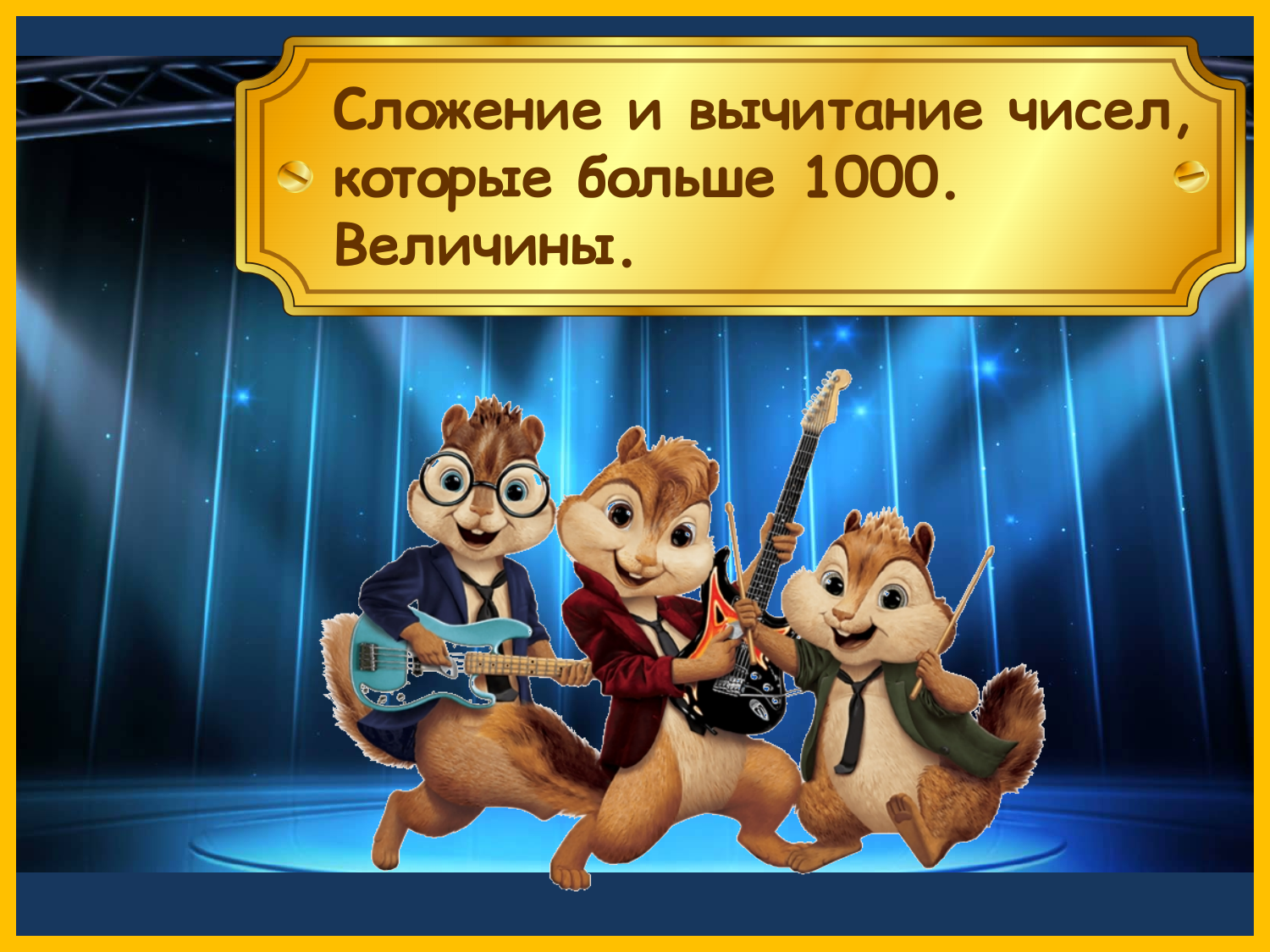

Сложение и вычитание чисел,
которые больше 1000.
Величины.